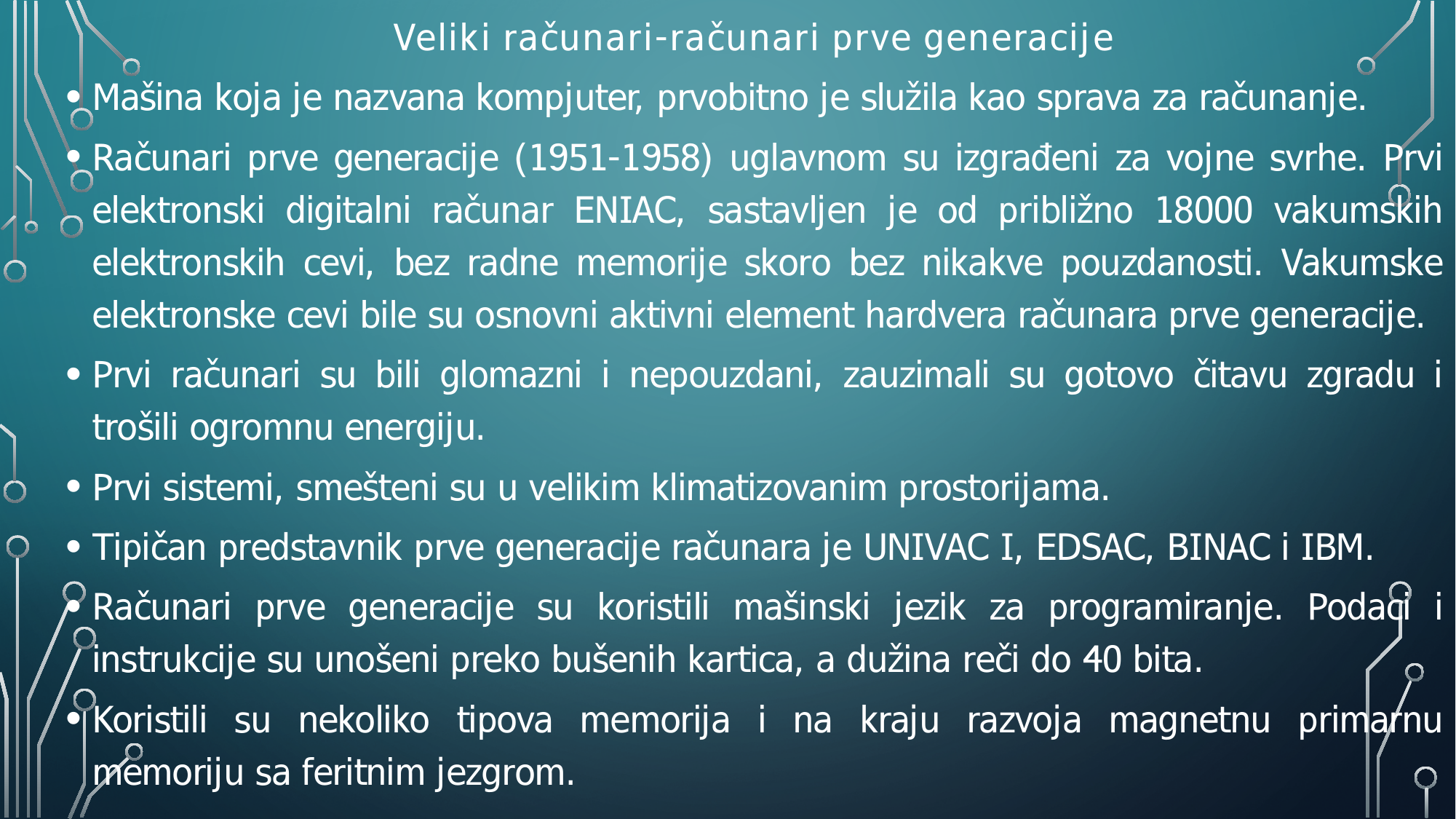

Veliki računari-računari prve generacije
Mašina koja je nazvana kompjuter, prvobitno je služila kao sprava za računanje.
Računari prve generacije (1951-1958) uglavnom su izgrađeni za vojne svrhe. Prvi elektronski digitalni računar ENIAC, sastavljen je od približno 18000 vakumskih elektronskih cevi, bez radne memorije skoro bez nikakve pouzdanosti. Vakumske elektronske cevi bile su osnovni aktivni element hardvera računara prve generacije.
Prvi računari su bili glomazni i nepouzdani, zauzimali su gotovo čitavu zgradu i trošili ogromnu energiju.
Prvi sistemi, smešteni su u velikim klimatizovanim prostorijama.
Tipičan predstavnik prve generacije računara je UNIVAC I, EDSAC, BINAC i IBM.
Računari prve generacije su koristili mašinski jezik za programiranje. Podaci i instrukcije su unošeni preko bušenih kartica, a dužina reči do 40 bita.
Koristili su nekoliko tipova memorija i na kraju razvoja magnetnu primarnu memoriju sa feritnim jezgrom.